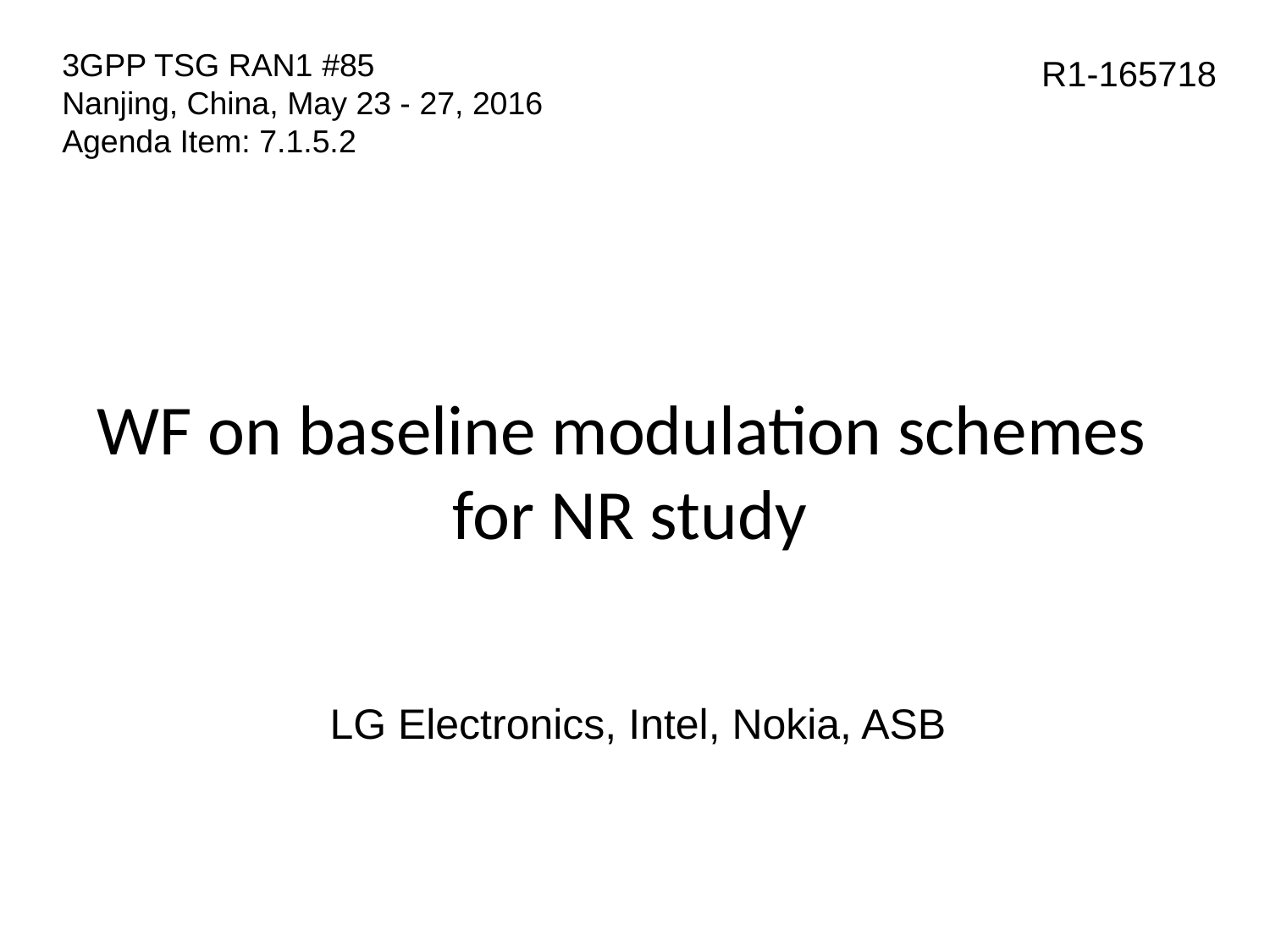

3GPP TSG RAN1 #85
Nanjing, China, May 23 - 27, 2016
Agenda Item: 7.1.5.2
R1-165718
WF on baseline modulation schemes
for NR study
LG Electronics, Intel, Nokia, ASB